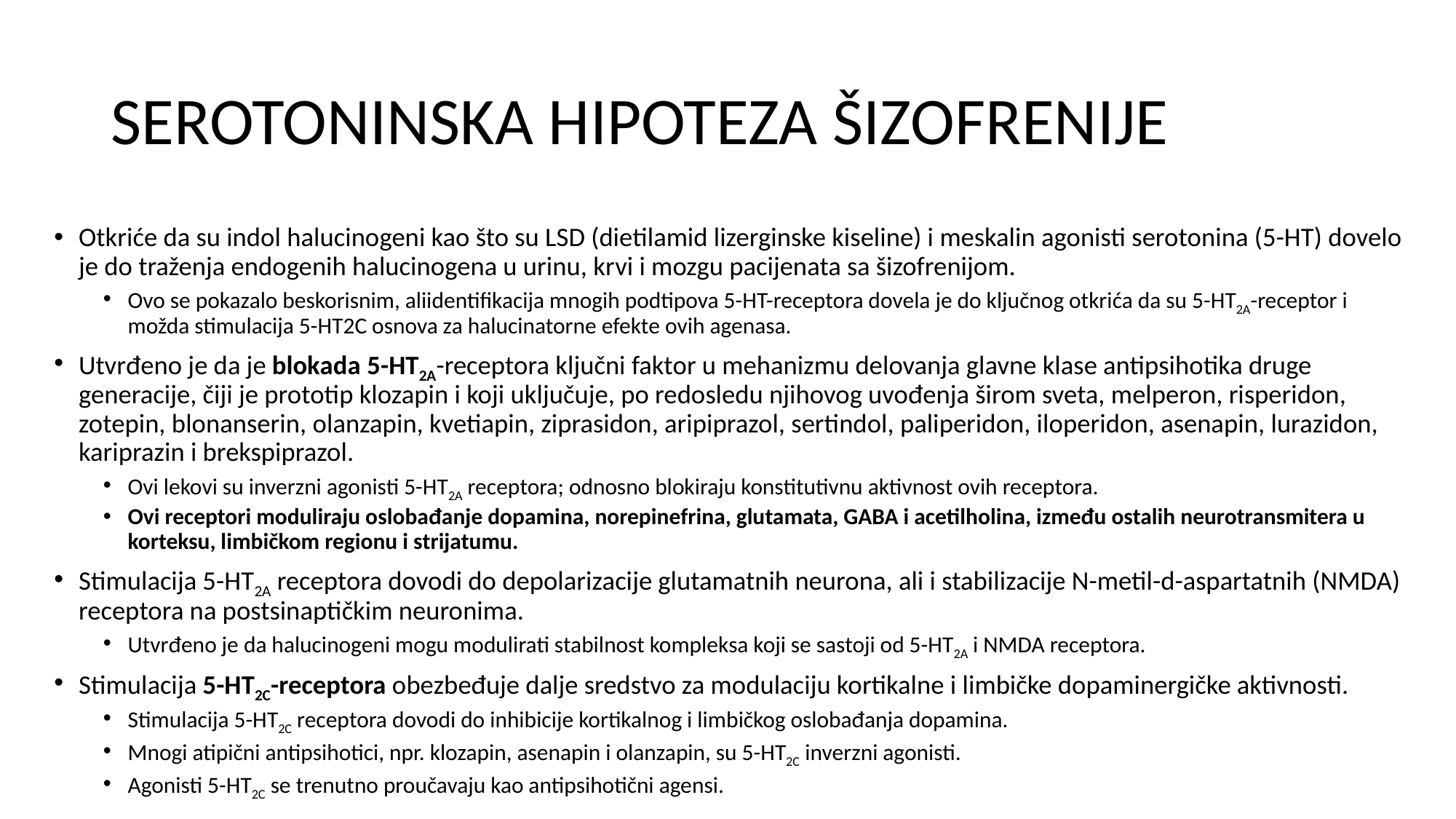

# SEROTONINSKA HIPOTEZA ŠIZOFRENIJE
Otkriće da su indol halucinogeni kao što su LSD (dietilamid lizerginske kiseline) i meskalin agonisti serotonina (5-HT) dovelo je do traženja endogenih halucinogena u urinu, krvi i mozgu pacijenata sa šizofrenijom.
Ovo se pokazalo beskorisnim, aliidentifikacija mnogih podtipova 5-HT-receptora dovela je do ključnog otkrića da su 5-HT2A-receptor i možda stimulacija 5-HT2C osnova za halucinatorne efekte ovih agenasa.
Utvrđeno je da je blokada 5-HT2A-receptora ključni faktor u mehanizmu delovanja glavne klase antipsihotika druge generacije, čiji je prototip klozapin i koji uključuje, po redosledu njihovog uvođenja širom sveta, melperon, risperidon, zotepin, blonanserin, olanzapin, kvetiapin, ziprasidon, aripiprazol, sertindol, paliperidon, iloperidon, asenapin, lurazidon, kariprazin i brekspiprazol.
Ovi lekovi su inverzni agonisti 5-HT2A receptora; odnosno blokiraju konstitutivnu aktivnost ovih receptora.
Ovi receptori moduliraju oslobađanje dopamina, norepinefrina, glutamata, GABA i acetilholina, između ostalih neurotransmitera u korteksu, limbičkom regionu i strijatumu.
Stimulacija 5-HT2A receptora dovodi do depolarizacije glutamatnih neurona, ali i stabilizacije N-metil-d-aspartatnih (NMDA) receptora na postsinaptičkim neuronima.
Utvrđeno je da halucinogeni mogu modulirati stabilnost kompleksa koji se sastoji od 5-HT2A i NMDA receptora.
Stimulacija 5-HT2C-receptora obezbeđuje dalje sredstvo za modulaciju kortikalne i limbičke dopaminergičke aktivnosti.
Stimulacija 5-HT2C receptora dovodi do inhibicije kortikalnog i limbičkog oslobađanja dopamina.
Mnogi atipični antipsihotici, npr. klozapin, asenapin i olanzapin, su 5-HT2C inverzni agonisti.
Agonisti 5-HT2C se trenutno proučavaju kao antipsihotični agensi.